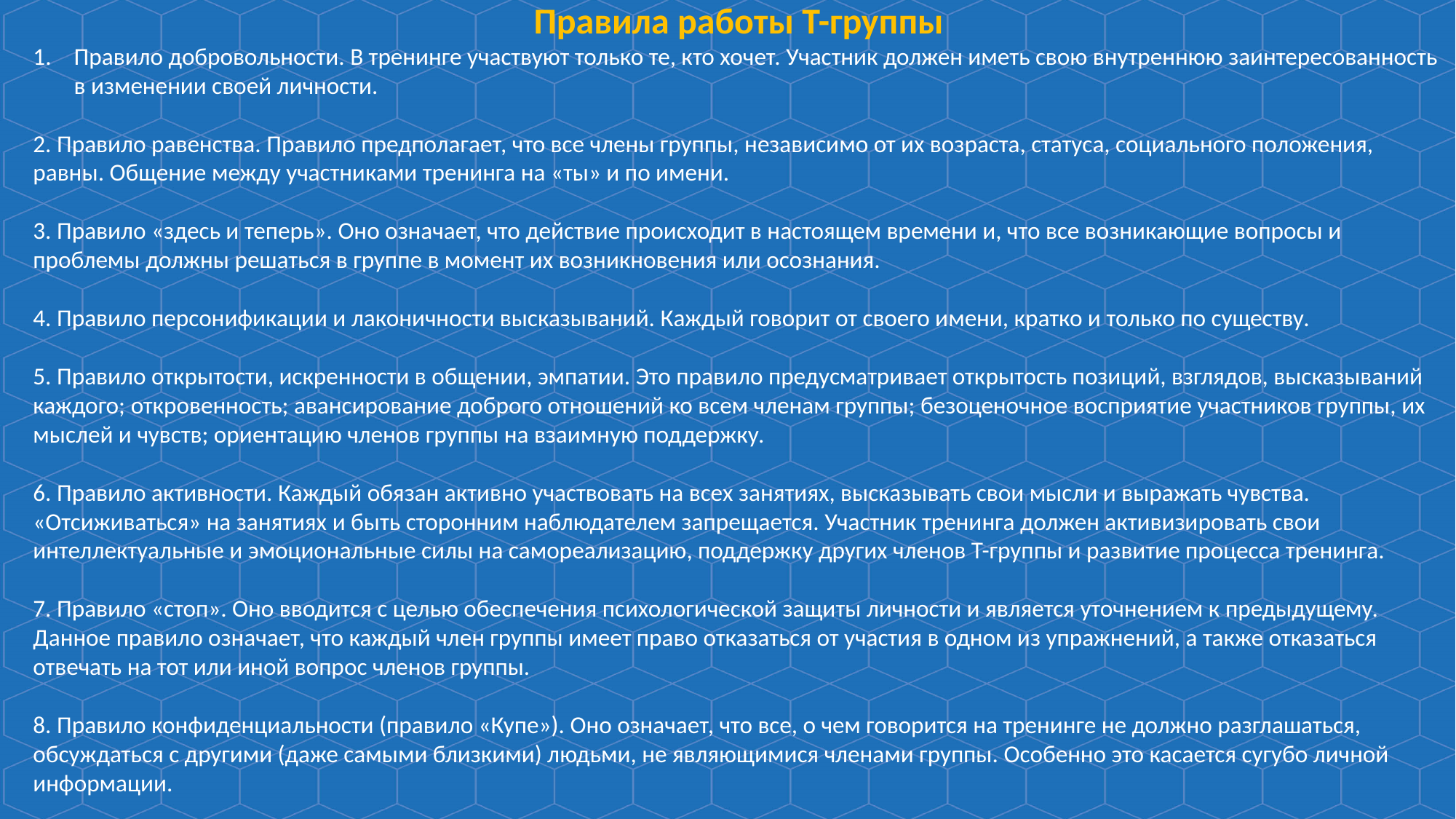

Правила работы Т-группы
Правило добровольности. В тренинге участвуют только те, кто хочет. Участник должен иметь свою внутреннюю заинтересованность в изменении своей личности.

2. Правило равенства. Правило предполагает, что все члены группы, независимо от их возраста, статуса, социального положения, равны. Общение между участниками тренинга на «ты» и по имени.

3. Правило «здесь и теперь». Оно означает, что действие происходит в настоящем времени и, что все возникающие вопросы и проблемы должны решаться в группе в момент их возникновения или осознания.

4. Правило персонификации и лаконичности высказываний. Каждый говорит от своего имени, кратко и только по существу.

5. Правило открытости, искренности в общении, эмпатии. Это правило предусматривает открытость позиций, взглядов, высказываний каждого; откровенность; авансирование доброго отношений ко всем членам группы; безоценочное восприятие участников группы, их мыслей и чувств; ориентацию членов группы на взаимную поддержку.

6. Правило активности. Каждый обязан активно участвовать на всех занятиях, высказывать свои мысли и выражать чувства. «Отсиживаться» на занятиях и быть сторонним наблюдателем запрещается. Участник тренинга должен активизировать свои интеллектуальные и эмоциональные силы на самореализацию, поддержку других членов Т-группы и развитие процесса тренинга.

7. Правило «стоп». Оно вводится с целью обеспечения психологической защиты личности и является уточнением к предыдущему. Данное правило означает, что каждый член группы имеет право отказаться от участия в одном из упражнений, а также отказаться отвечать на тот или иной вопрос членов группы.

8. Правило конфиденциальности (правило «Купе»). Оно означает, что все, о чем говорится на тренинге не должно разглашаться, обсуждаться с другими (даже самыми близкими) людьми, не являющимися членами группы. Особенно это касается сугубо личной информации.